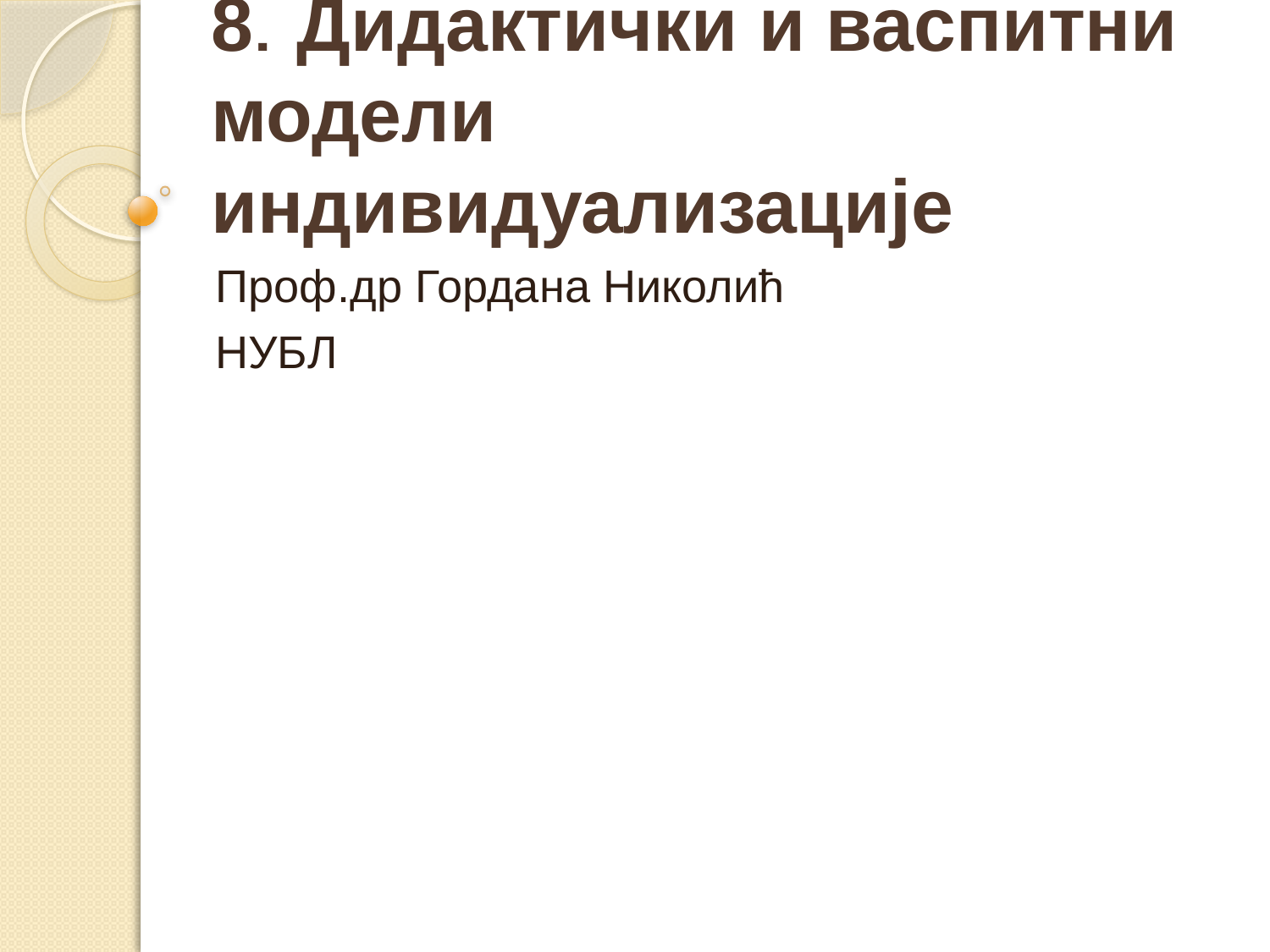

# 8. Дидактички и васпитни модели индивидуализације
Проф.др Гордана Николић
НУБЛ